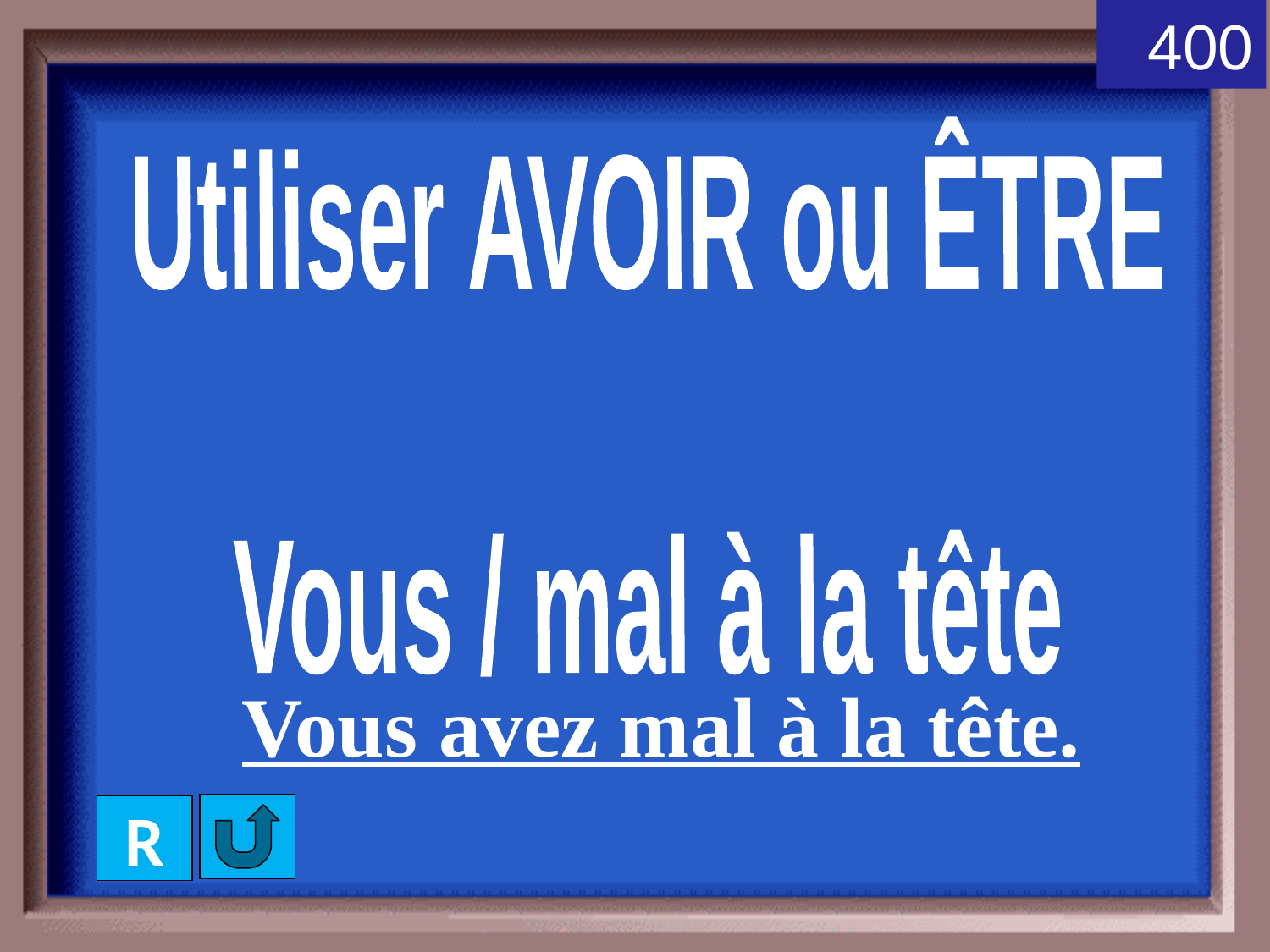

400
Utiliser AVOIR ou ÊTRE

Vous / mal à la tête
Vous avez mal à la tête.

R